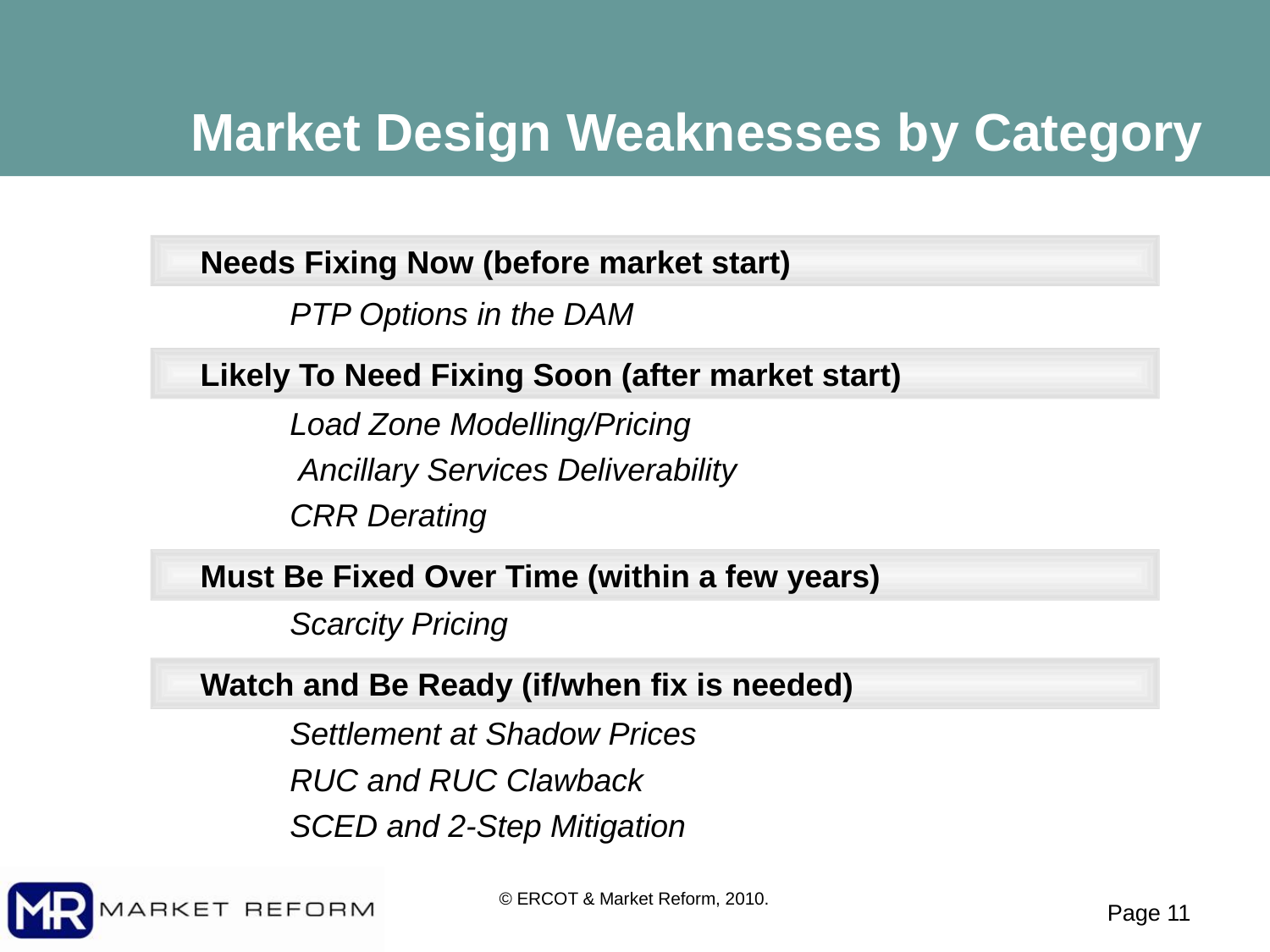

# Market Design Weaknesses by Category
Needs Fixing Now (before market start)
 	PTP Options in the DAM
Likely To Need Fixing Soon (after market start)
	Load Zone Modelling/Pricing
	 Ancillary Services Deliverability
	CRR Derating
Must Be Fixed Over Time (within a few years)
	Scarcity Pricing
Watch and Be Ready (if/when fix is needed)
	Settlement at Shadow Prices
	RUC and RUC Clawback
	SCED and 2-Step Mitigation
© ERCOT & Market Reform, 2010.
Page 11